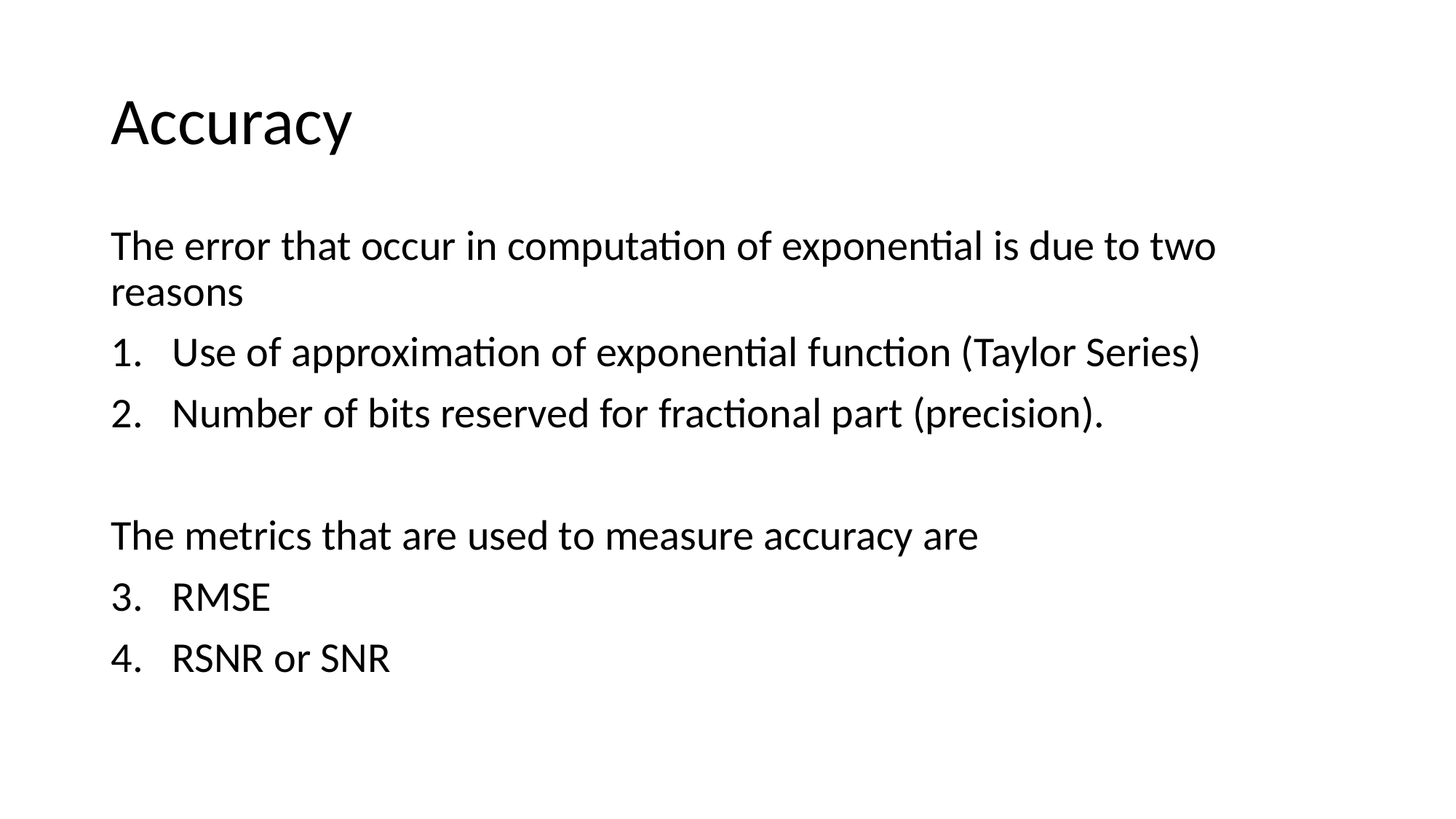

# Accuracy
The error that occur in computation of exponential is due to two reasons
Use of approximation of exponential function (Taylor Series)
Number of bits reserved for fractional part (precision).

The metrics that are used to measure accuracy are
RMSE
RSNR or SNR